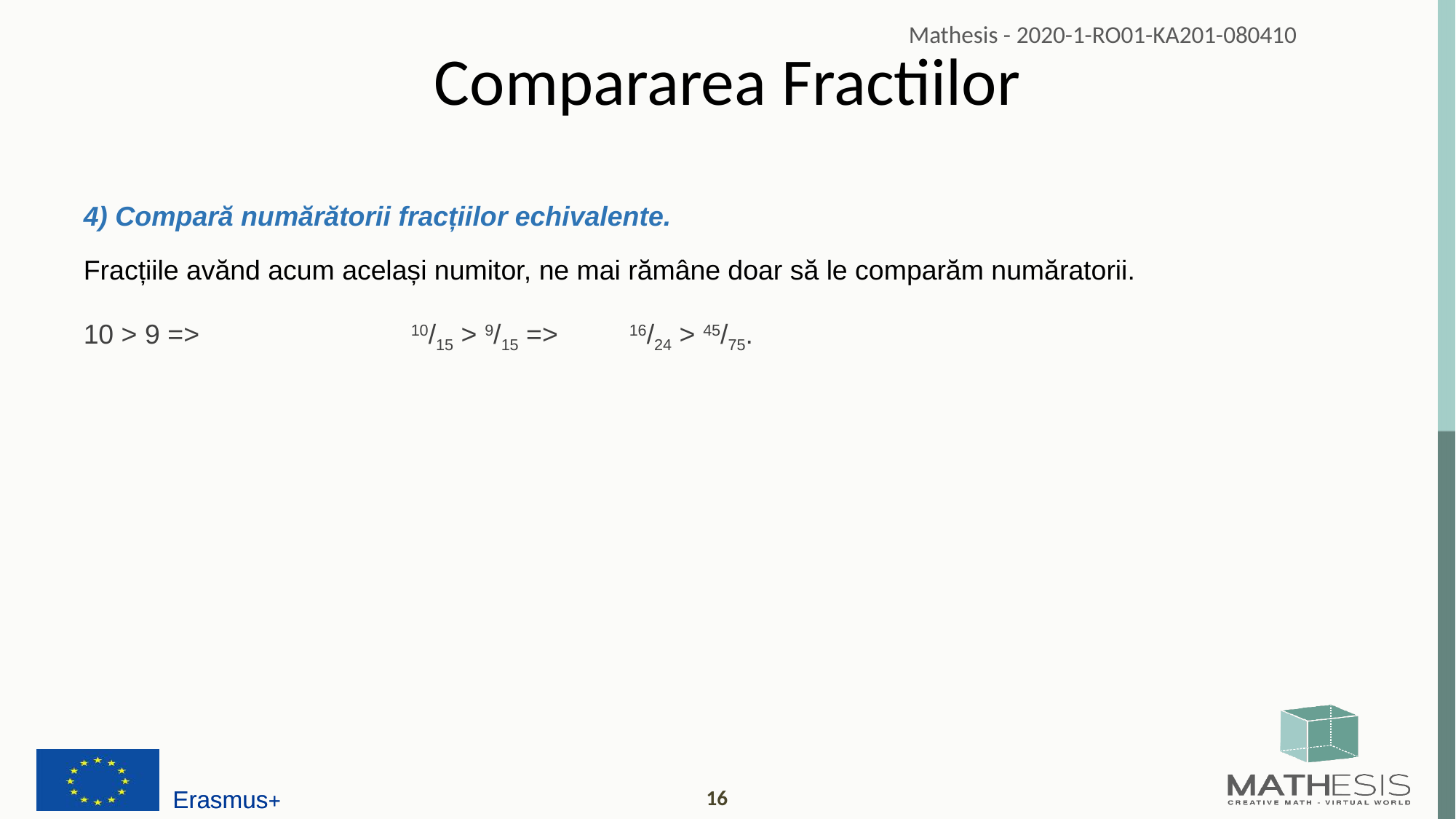

# Compararea Fractiilor
4) Compară numărătorii fracțiilor echivalente.
Fracțiile avănd acum același numitor, ne mai rămâne doar să le comparăm număratorii.
10 > 9 => 		10/15 > 9/15 => 	16/24 > 45/75.